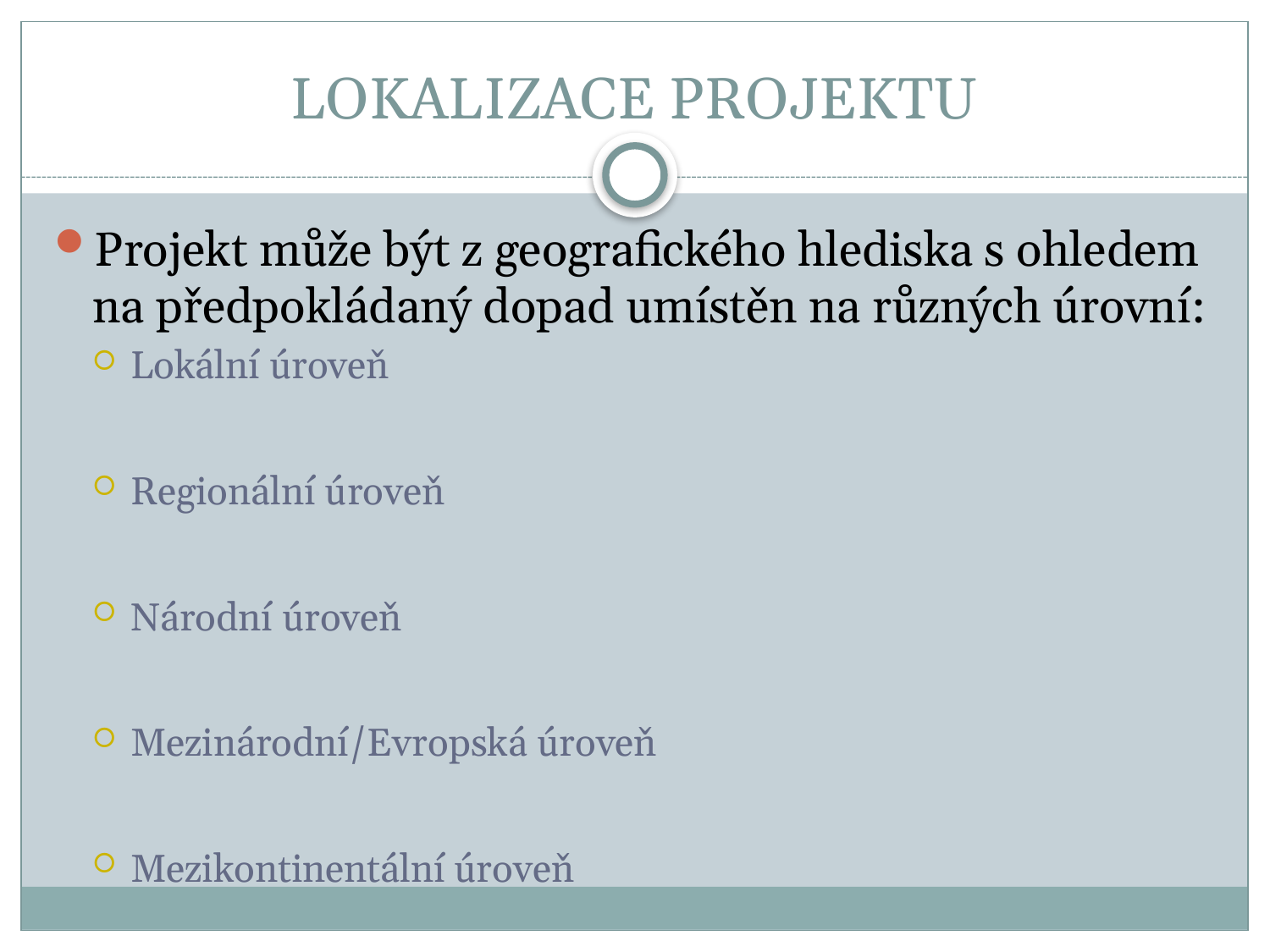

# LOKALIZACE PROJEKTU
Projekt může být z geografického hlediska s ohledem na předpokládaný dopad umístěn na různých úrovní:
Lokální úroveň

Regionální úroveň

Národní úroveň

Mezinárodní/Evropská úroveň

Mezikontinentální úroveň